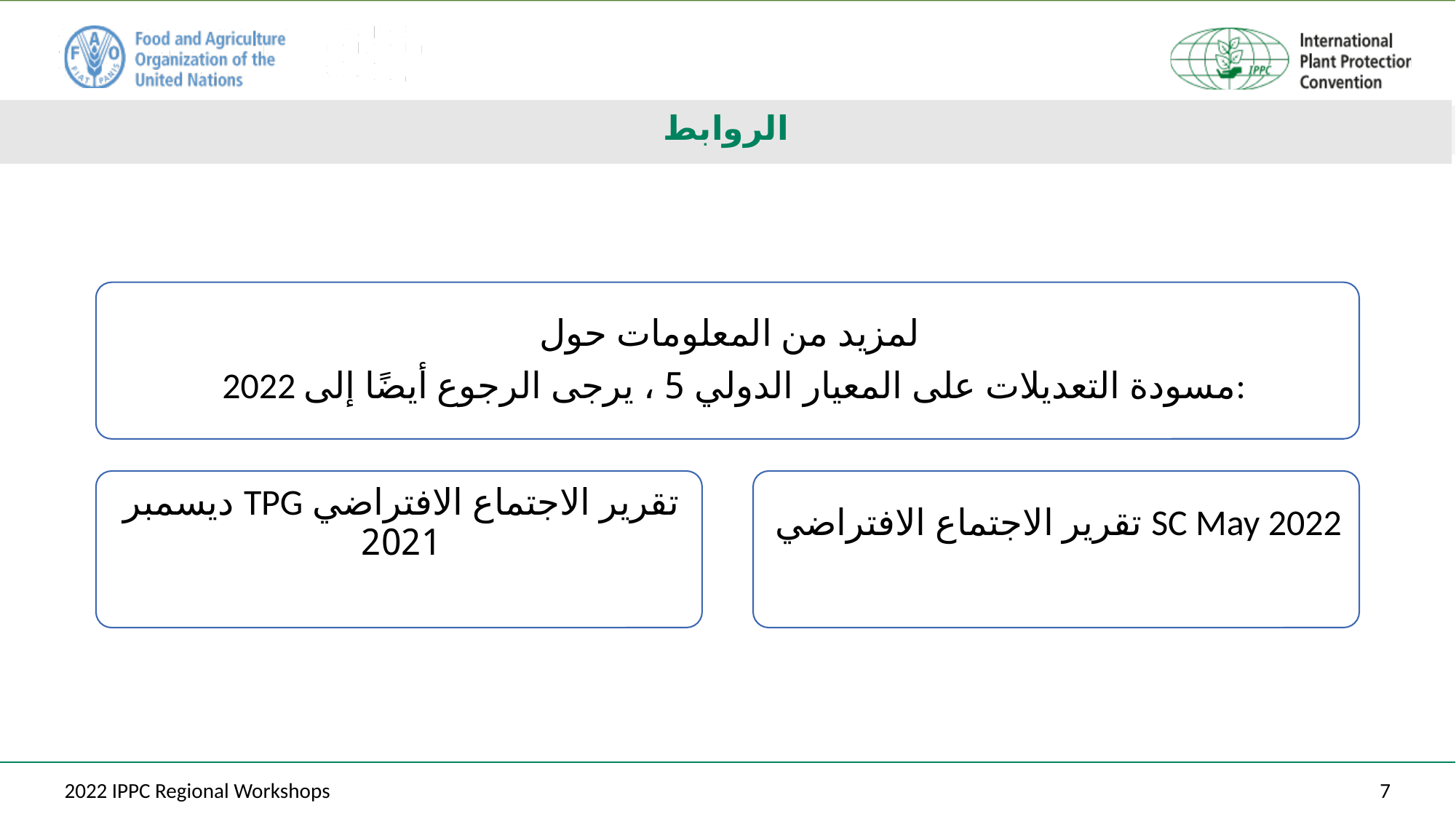

# الروابط
لمزيد من المعلومات حول
 2022 مسودة التعديلات على المعيار الدولي 5 ، يرجى الرجوع أيضًا إلى:
تقرير الاجتماع الافتراضي TPG ديسمبر 2021

SC May 2022 تقرير الاجتماع الافتراضي